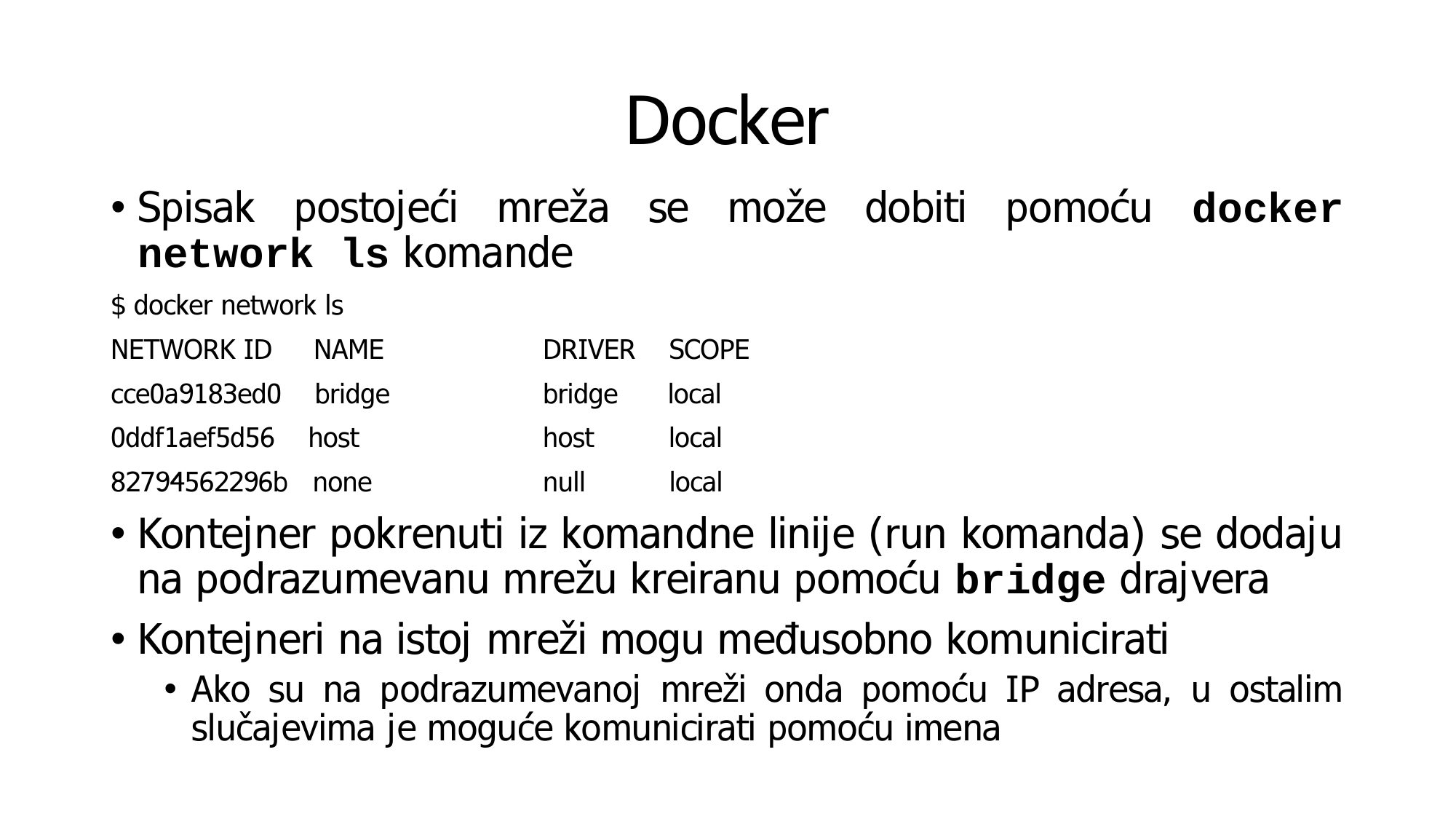

# Docker
Spisak postojeći mreža se može dobiti pomoću docker network ls komande
$ docker network ls
NETWORK ID     NAME              	DRIVER    SCOPE
cce0a9183ed0    bridge            	bridge      local
0ddf1aef5d56    host             	host         local
82794562296b   none              	null          local
Kontejner pokrenuti iz komandne linije (run komanda) se dodaju na podrazumevanu mrežu kreiranu pomoću bridge drajvera
Kontejneri na istoj mreži mogu međusobno komunicirati
Ako su na podrazumevanoj mreži onda pomoću IP adresa, u ostalim slučajevima je moguće komunicirati pomoću imena